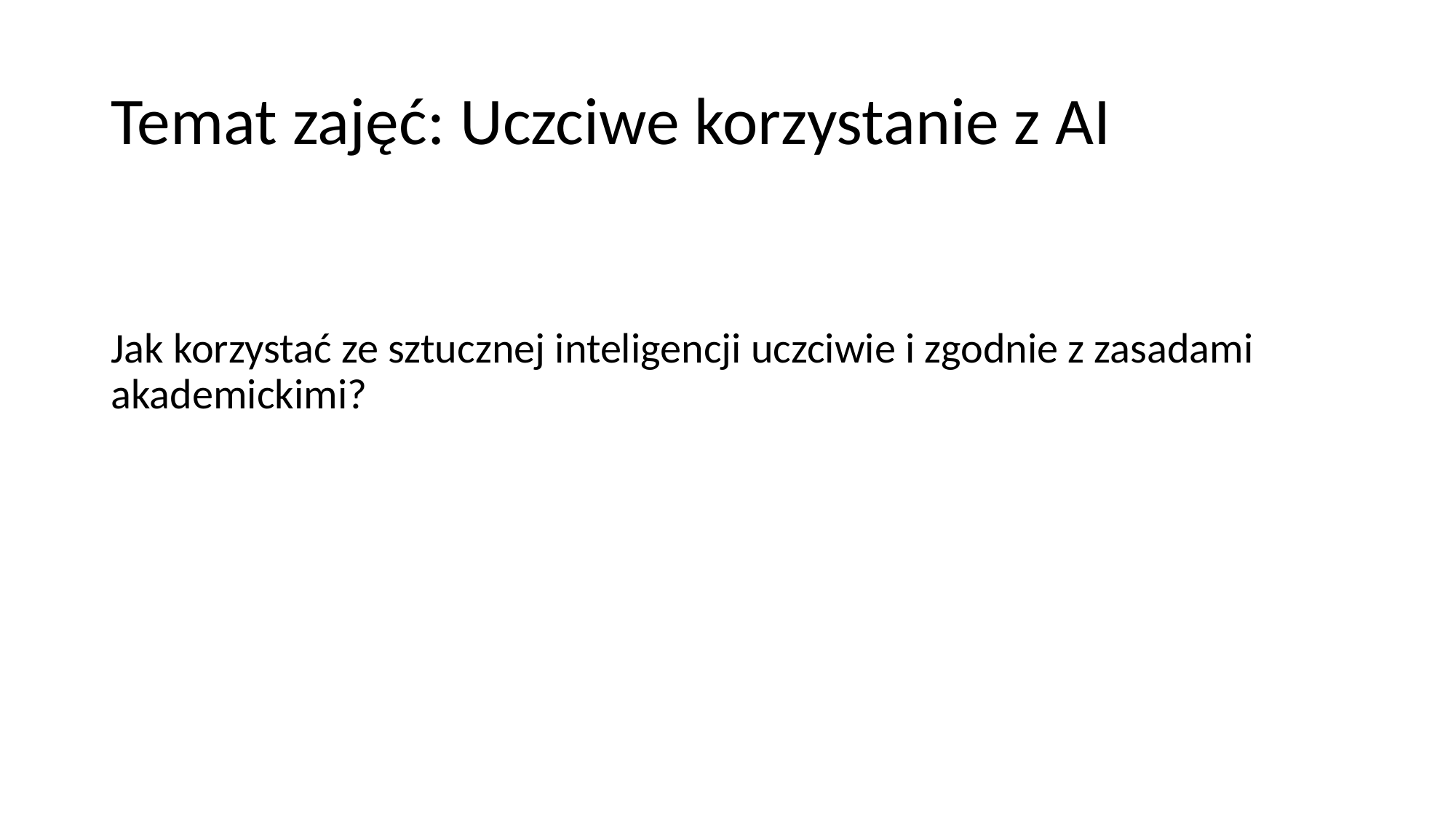

# Temat zajęć: Uczciwe korzystanie z AI
Jak korzystać ze sztucznej inteligencji uczciwie i zgodnie z zasadami akademickimi?